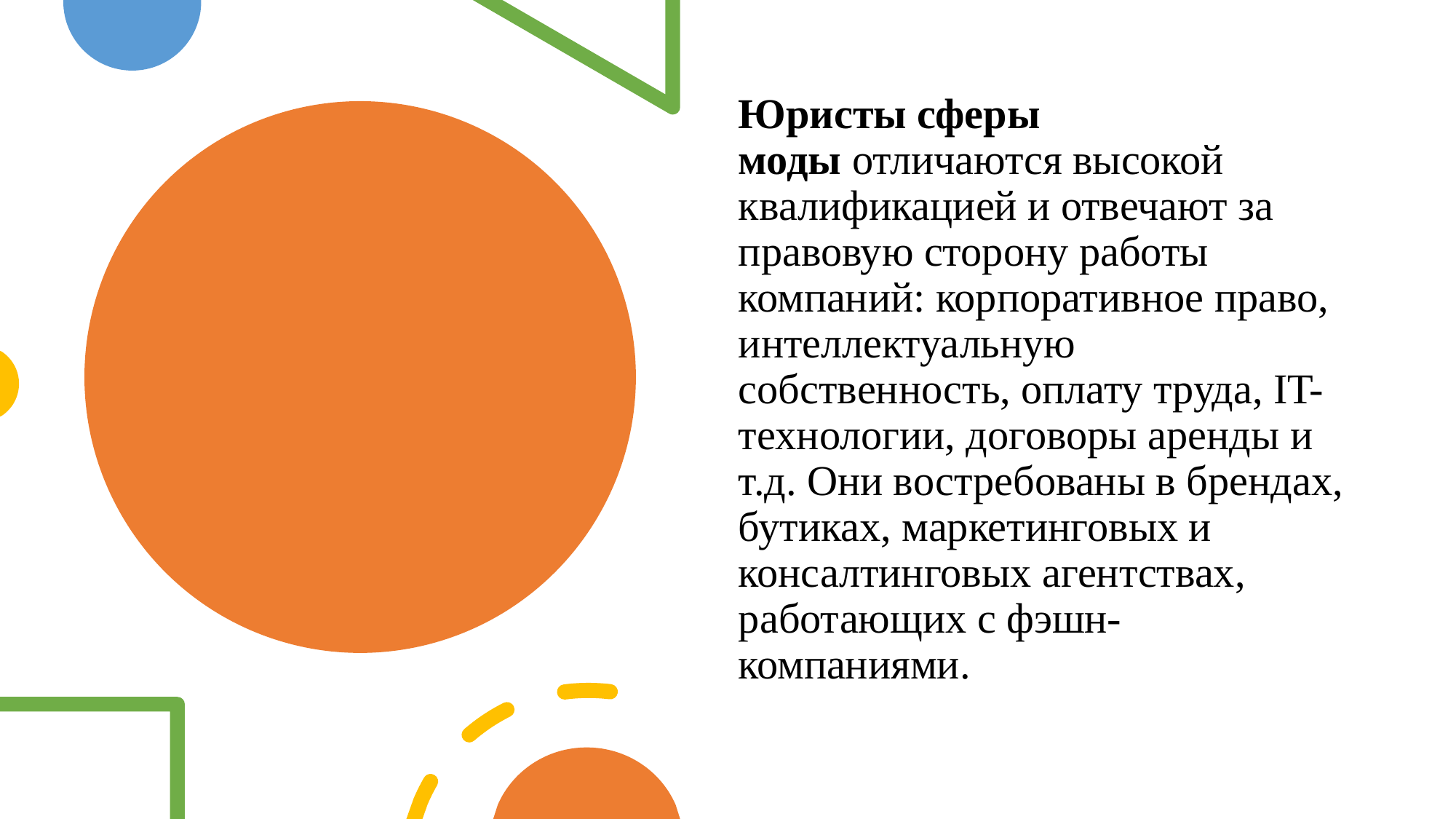

Юристы сферы моды отличаются высокой квалификацией и отвечают за правовую сторону работы компаний: корпоративное право, интеллектуальную собственность, оплату труда, IT-технологии, договоры аренды и т.д. Они востребованы в брендах, бутиках, маркетинговых и консалтинговых агентствах, работающих с фэшн-компаниями.